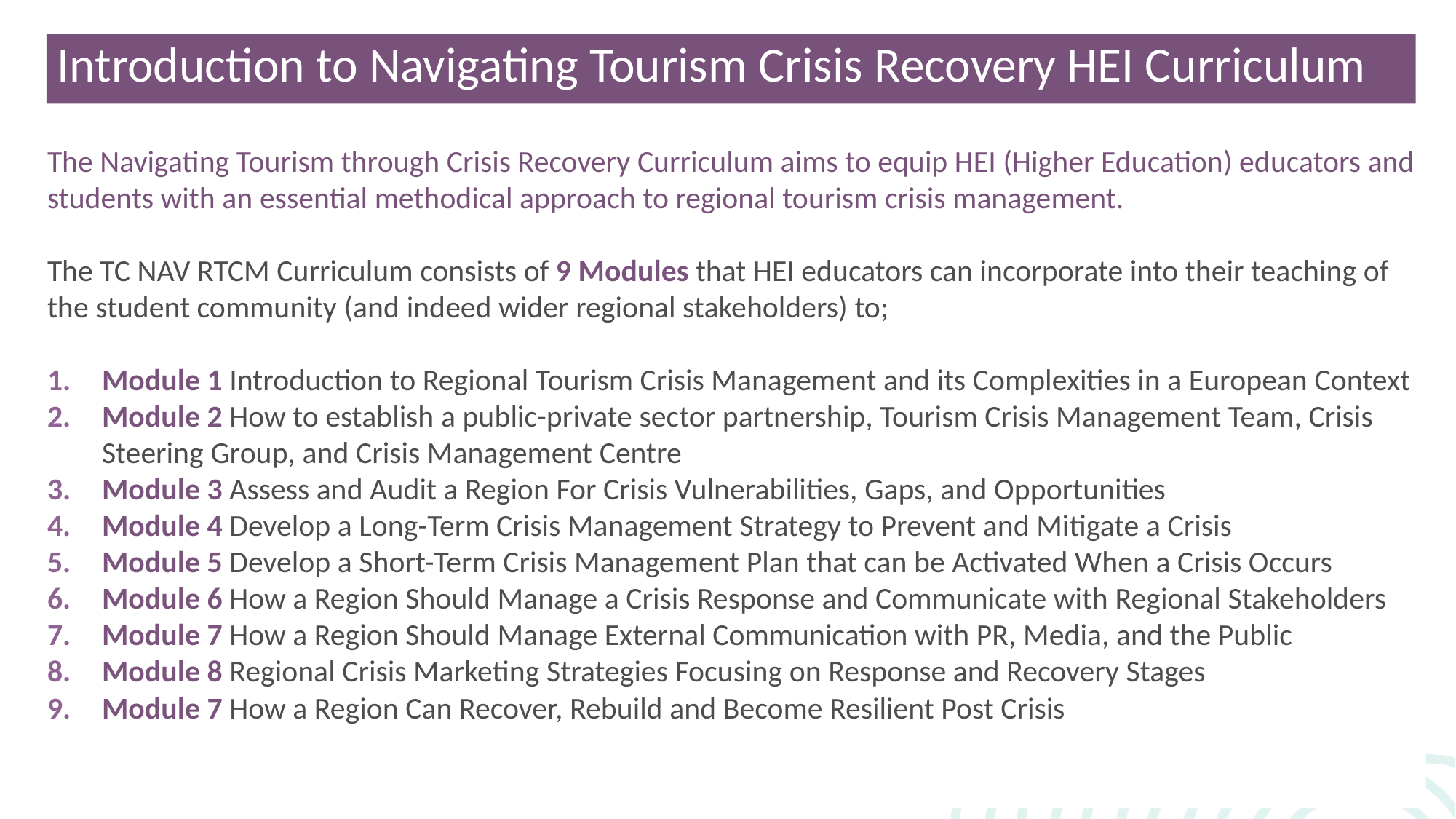

Introduction to Navigating Tourism Crisis Recovery HEI Curriculum

The Navigating Tourism through Crisis Recovery Curriculum aims to equip HEI (Higher Education) educators and students with an essential methodical approach to regional tourism crisis management.

The TC NAV RTCM Curriculum consists of 9 Modules that HEI educators can incorporate into their teaching of the student community (and indeed wider regional stakeholders) to;

Module 1 Introduction to Regional Tourism Crisis Management and its Complexities in a European Context
Module 2 How to establish a public-private sector partnership, Tourism Crisis Management Team, Crisis Steering Group, and Crisis Management Centre
Module 3 Assess and Audit a Region For Crisis Vulnerabilities, Gaps, and Opportunities
Module 4 Develop a Long-Term Crisis Management Strategy to Prevent and Mitigate a Crisis
Module 5 Develop a Short-Term Crisis Management Plan that can be Activated When a Crisis Occurs
Module 6 How a Region Should Manage a Crisis Response and Communicate with Regional Stakeholders
Module 7 How a Region Should Manage External Communication with PR, Media, and the Public
Module 8 Regional Crisis Marketing Strategies Focusing on Response and Recovery Stages
Module 7 How a Region Can Recover, Rebuild and Become Resilient Post Crisis